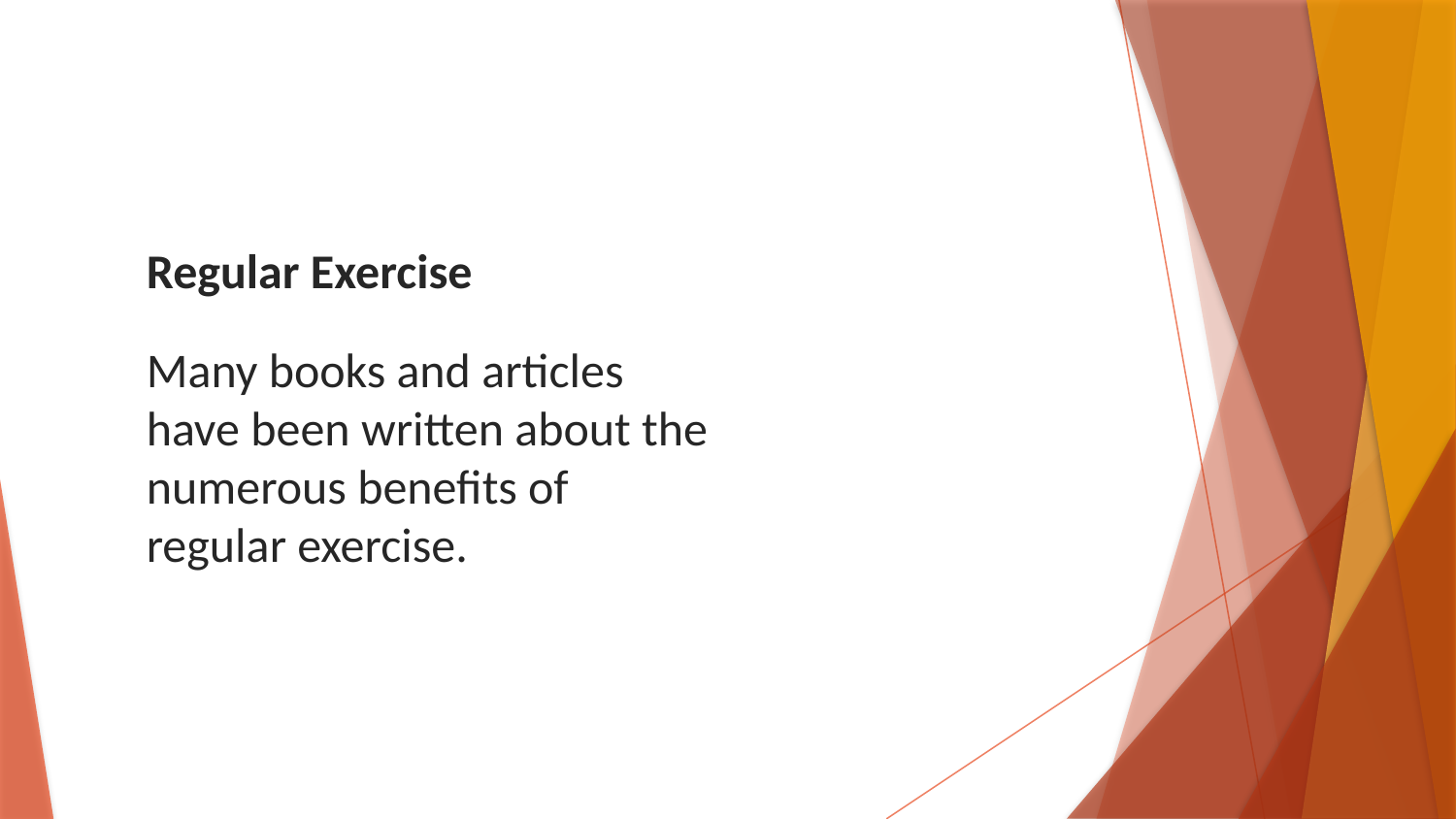

Regular Exercise
Many books and articles have been written about the numerous benefits of regular exercise.